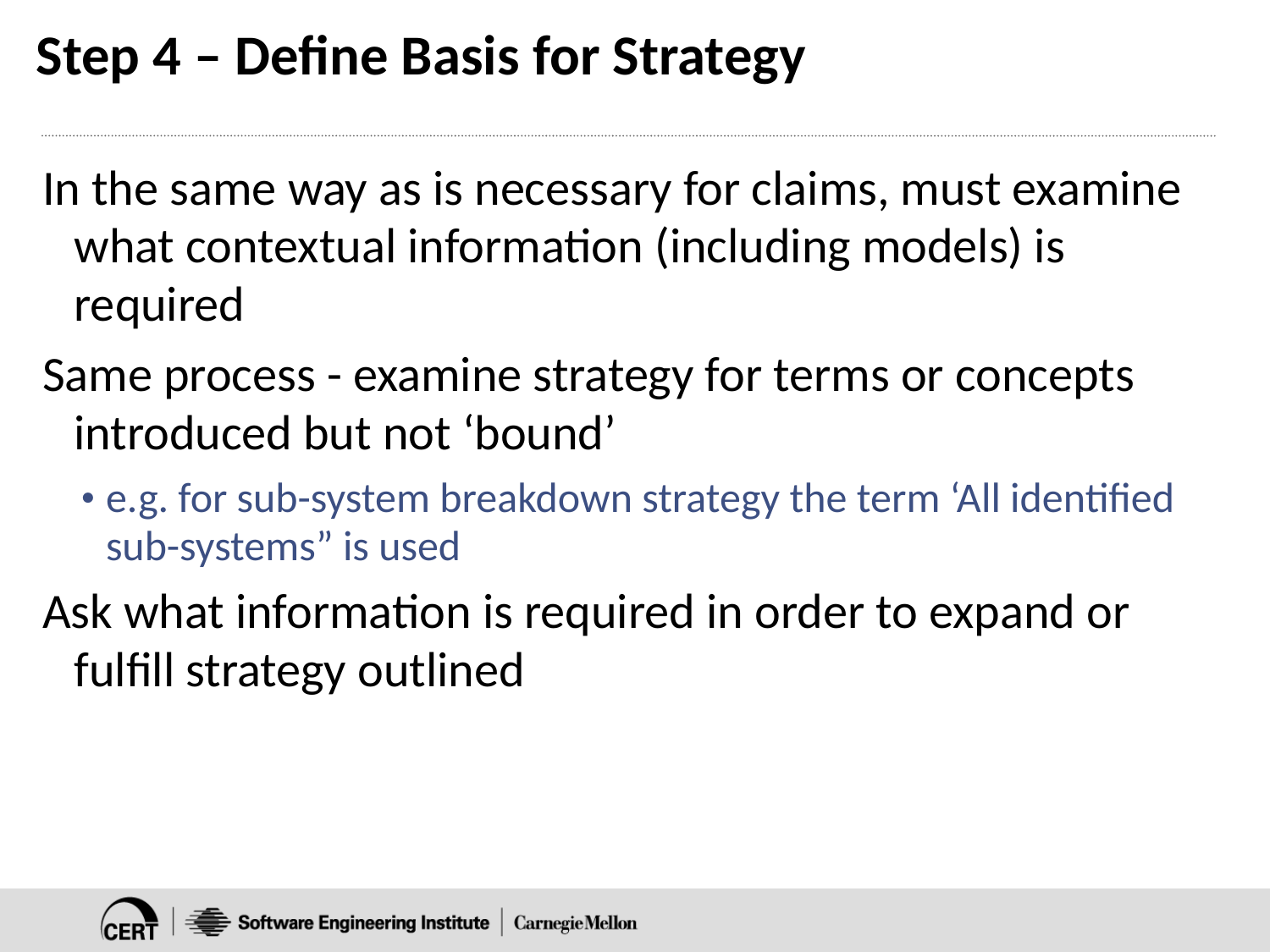

# Step 4 – Define Basis for Strategy
In the same way as is necessary for claims, must examine what contextual information (including models) is required
Same process - examine strategy for terms or concepts introduced but not ‘bound’
e.g. for sub-system breakdown strategy the term ‘All identified sub-systems” is used
Ask what information is required in order to expand or fulfill strategy outlined